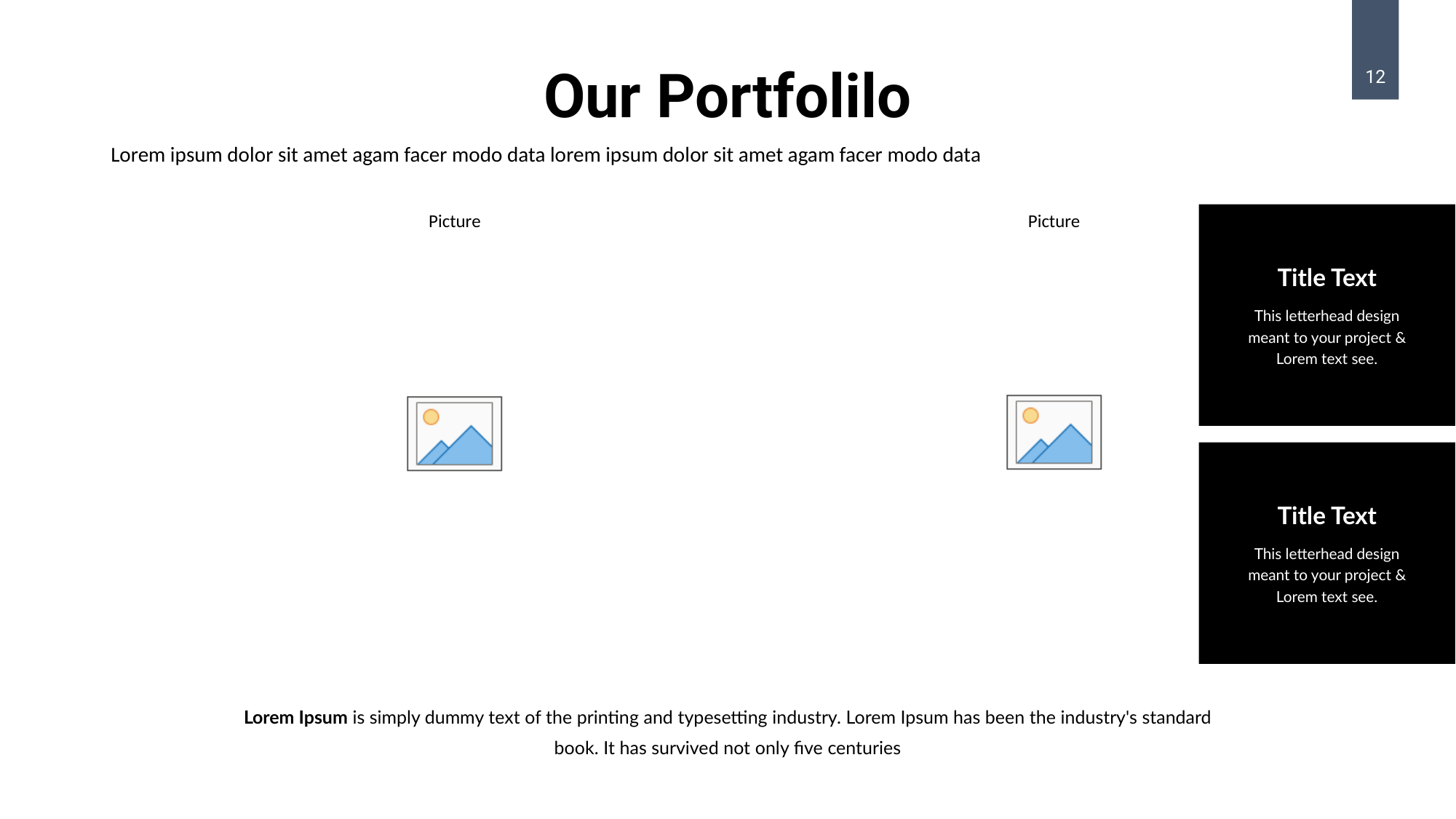

Our Portfolilo
12
Lorem ipsum dolor sit amet agam facer modo data lorem ipsum dolor sit amet agam facer modo data

Title Text
This letterhead design meant to your project &
Lorem text see.

Title Text
This letterhead design meant to your project &
Lorem text see.
Lorem Ipsum is simply dummy text of the printing and typesetting industry. Lorem Ipsum has been the industry's standard book. It has survived not only five centuries